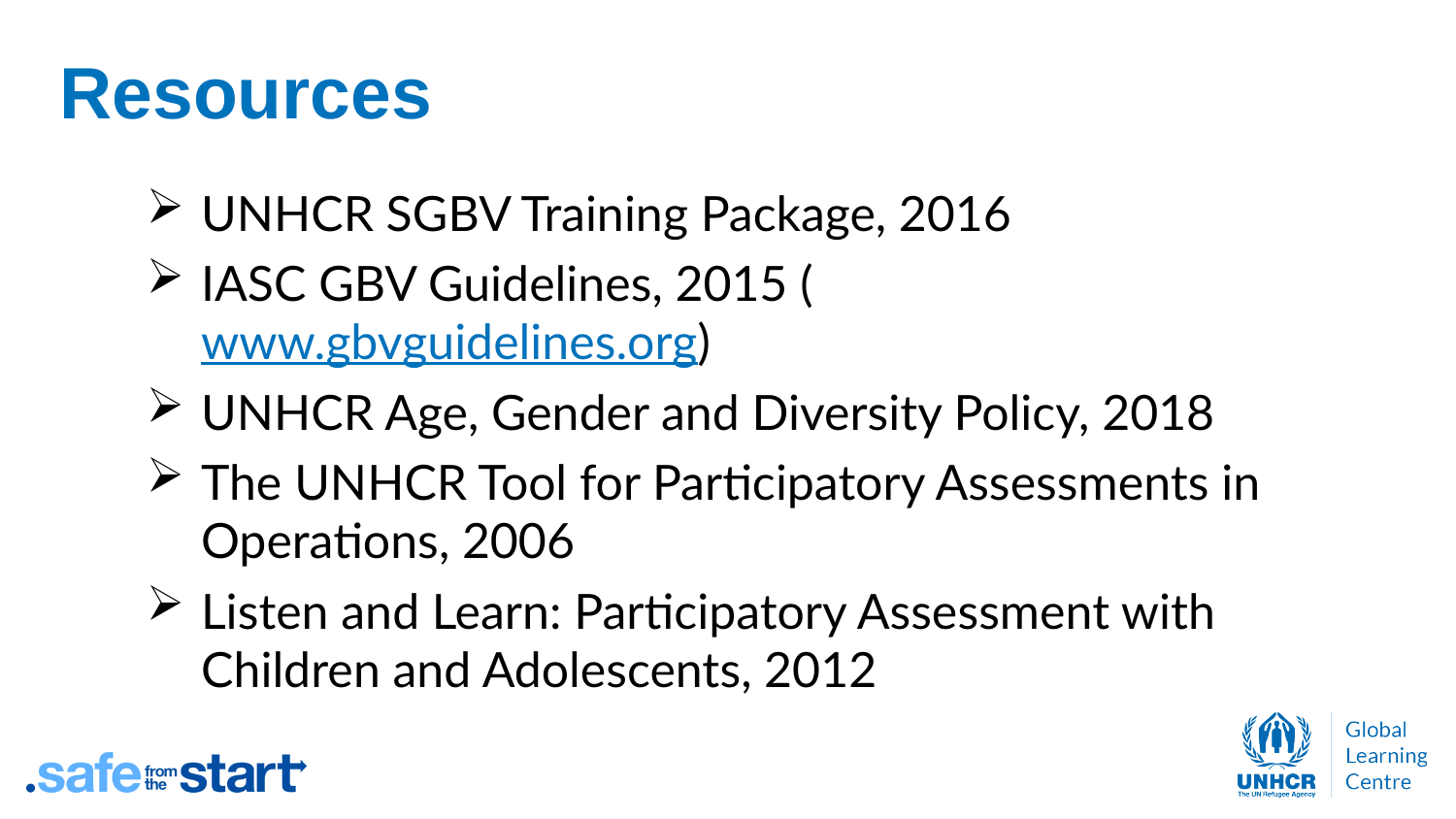

Resources
UNHCR SGBV Training Package, 2016
IASC GBV Guidelines, 2015 (www.gbvguidelines.org)
UNHCR Age, Gender and Diversity Policy, 2018
The UNHCR Tool for Participatory Assessments in Operations, 2006
Listen and Learn: Participatory Assessment with Children and Adolescents, 2012